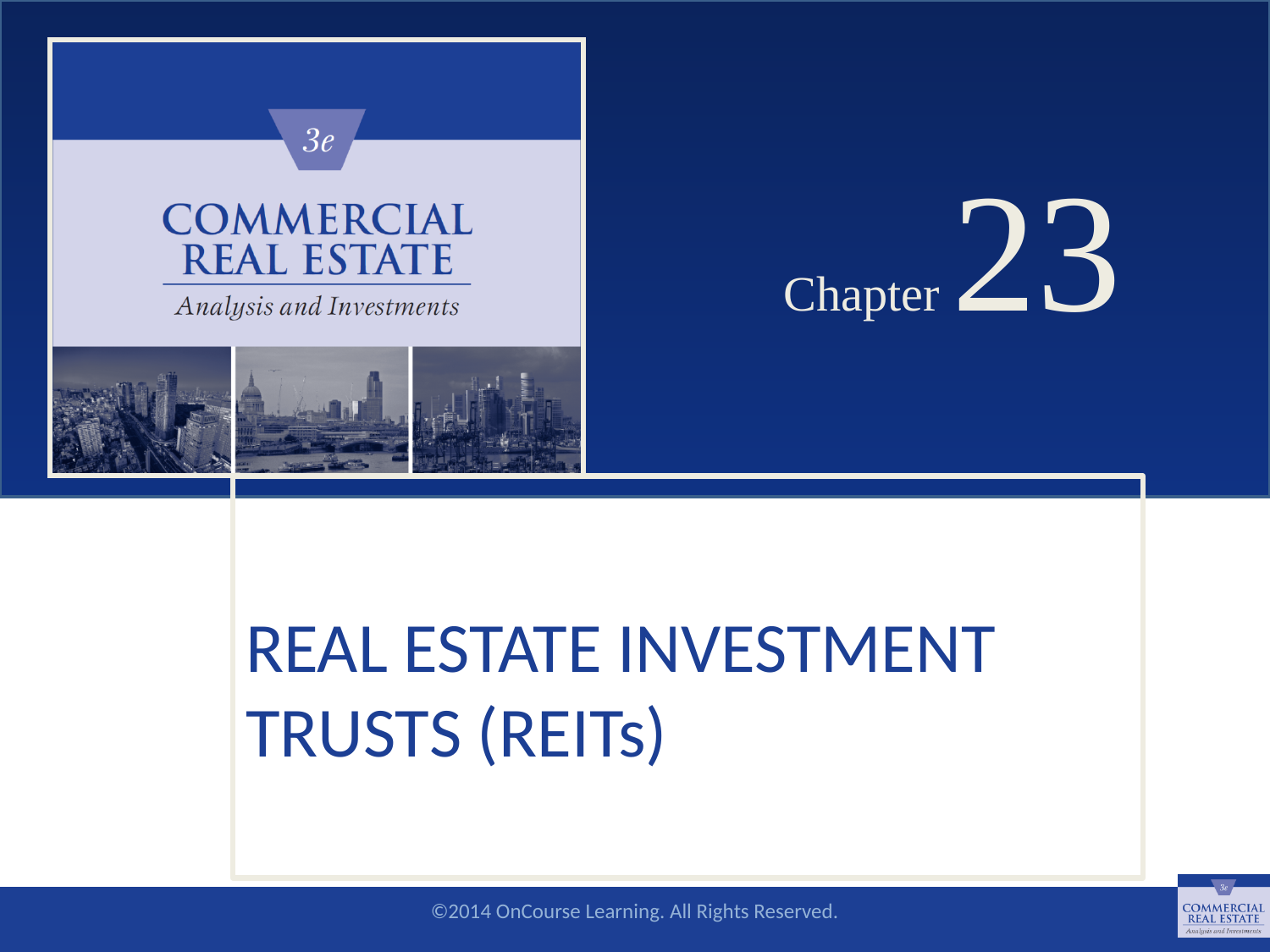

# Chapter 23
REAL ESTATE INVESTMENT TRUSTS (REITs)
SLIDE 1